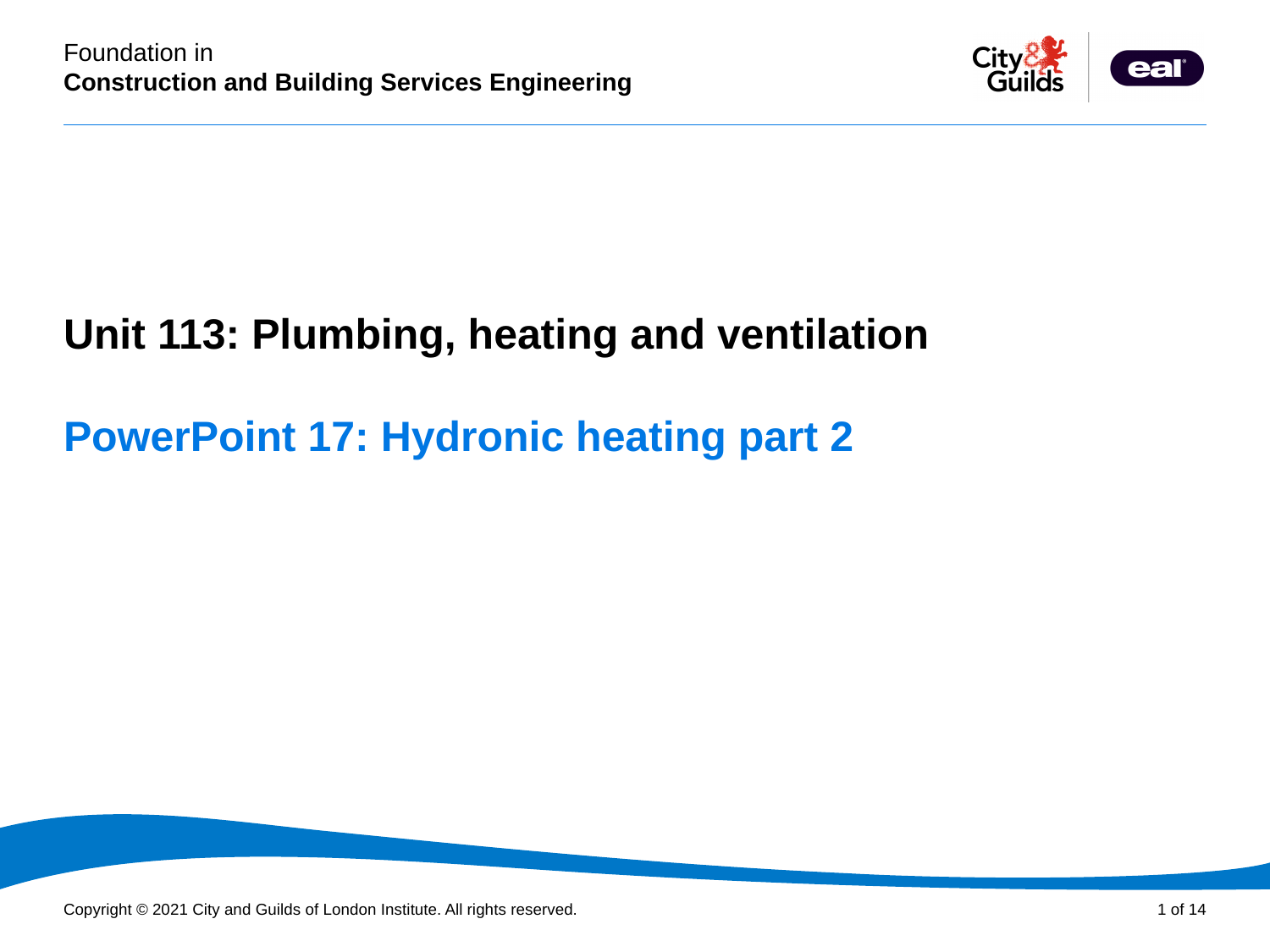

PowerPoint presentation
Unit 113: Plumbing, heating and ventilation
# PowerPoint 17: Hydronic heating part 2